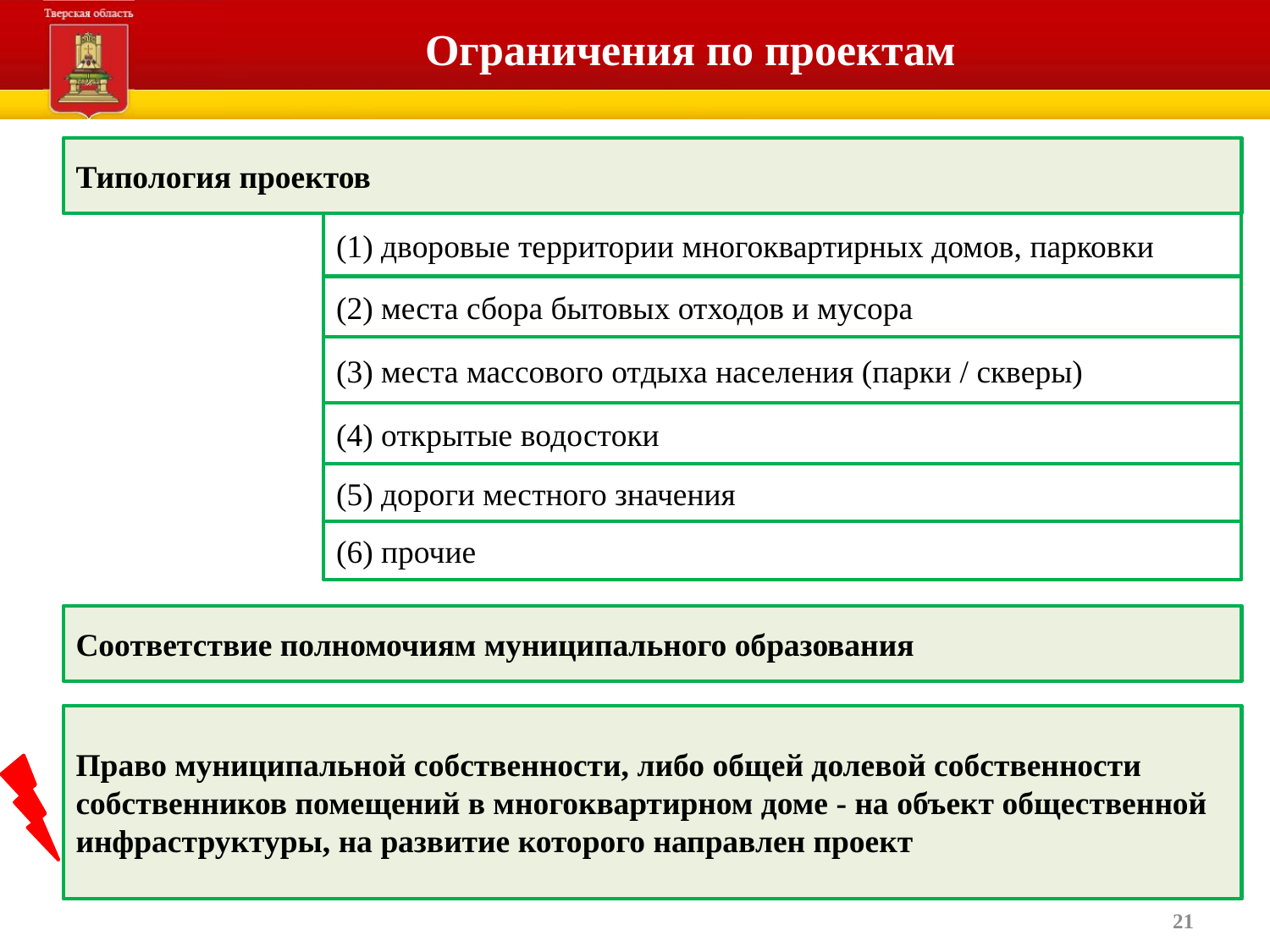

# Ограничения по проектам
Типология проектов
(1) дворовые территории многоквартирных домов, парковки
(2) места сбора бытовых отходов и мусора
(3) места массового отдыха населения (парки / скверы)
(4) открытые водостоки
(5) дороги местного значения
(6) прочие
Соответствие полномочиям муниципального образования
Право муниципальной собственности, либо общей долевой собственности собственников помещений в многоквартирном доме - на объект общественной инфраструктуры, на развитие которого направлен проект

21